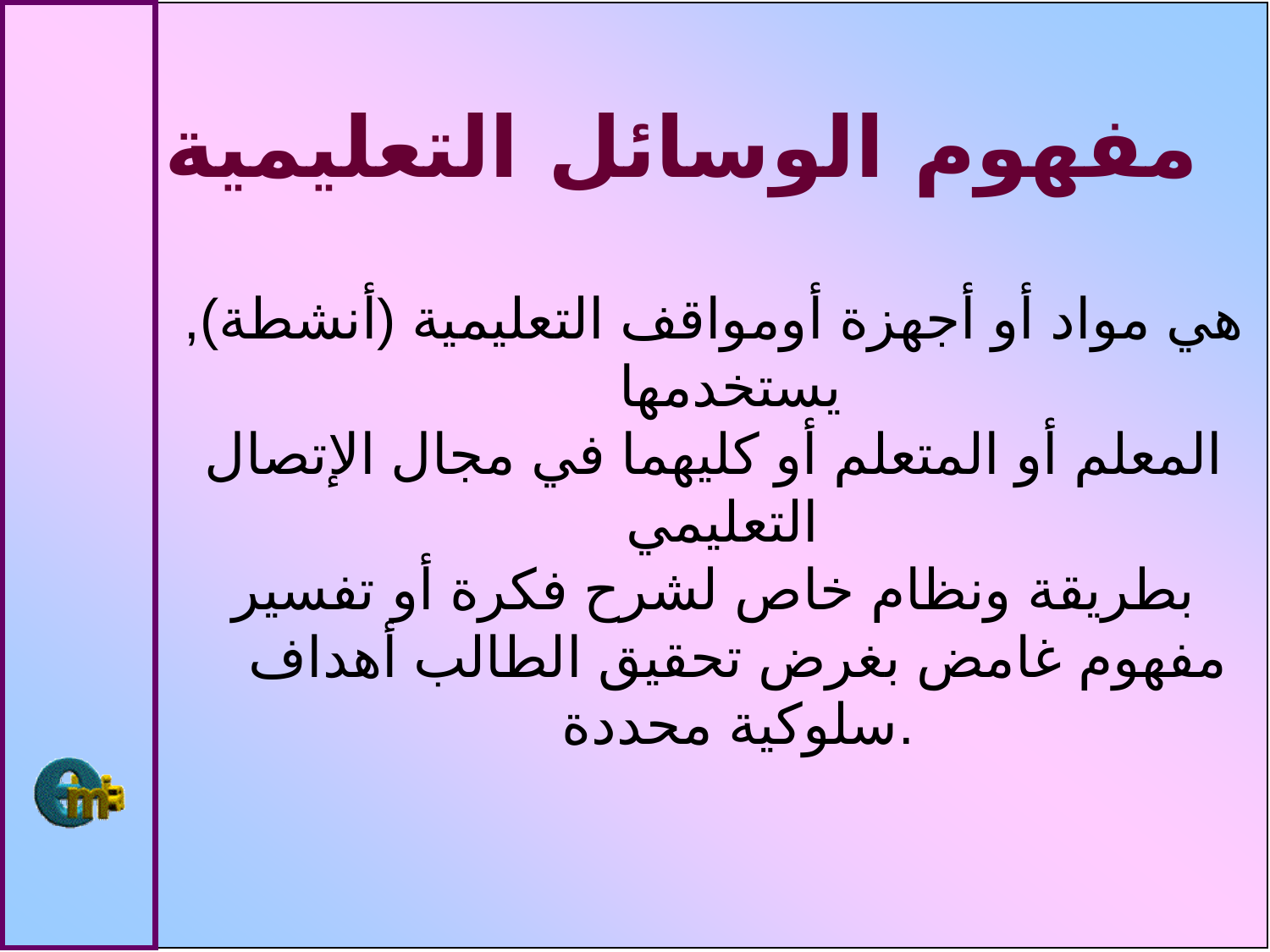

مفهوم الوسائل التعليمية
هي مواد أو أجهزة أومواقف التعليمية (أنشطة), يستخدمها
المعلم أو المتعلم أو كليهما في مجال الإتصال التعليمي
بطريقة ونظام خاص لشرح فكرة أو تفسير مفهوم غامض بغرض تحقيق الطالب أهداف سلوكية محددة.